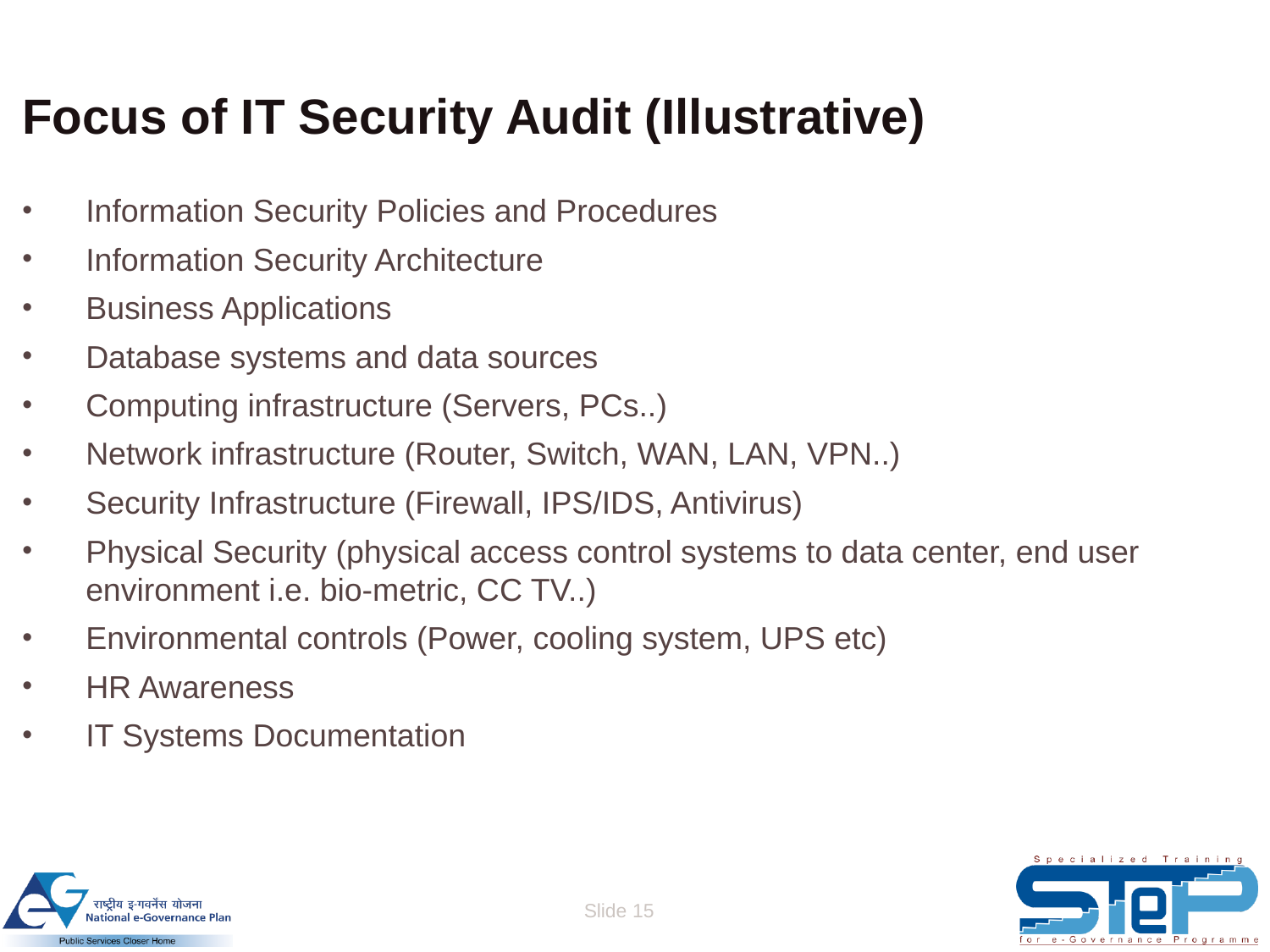

# Focus of IT Security Audit (Illustrative)
Information Security Policies and Procedures
Information Security Architecture
Business Applications
Database systems and data sources
Computing infrastructure (Servers, PCs..)
Network infrastructure (Router, Switch, WAN, LAN, VPN..)
Security Infrastructure (Firewall, IPS/IDS, Antivirus)
Physical Security (physical access control systems to data center, end user environment i.e. bio-metric, CC TV..)
Environmental controls (Power, cooling system, UPS etc)
HR Awareness
IT Systems Documentation